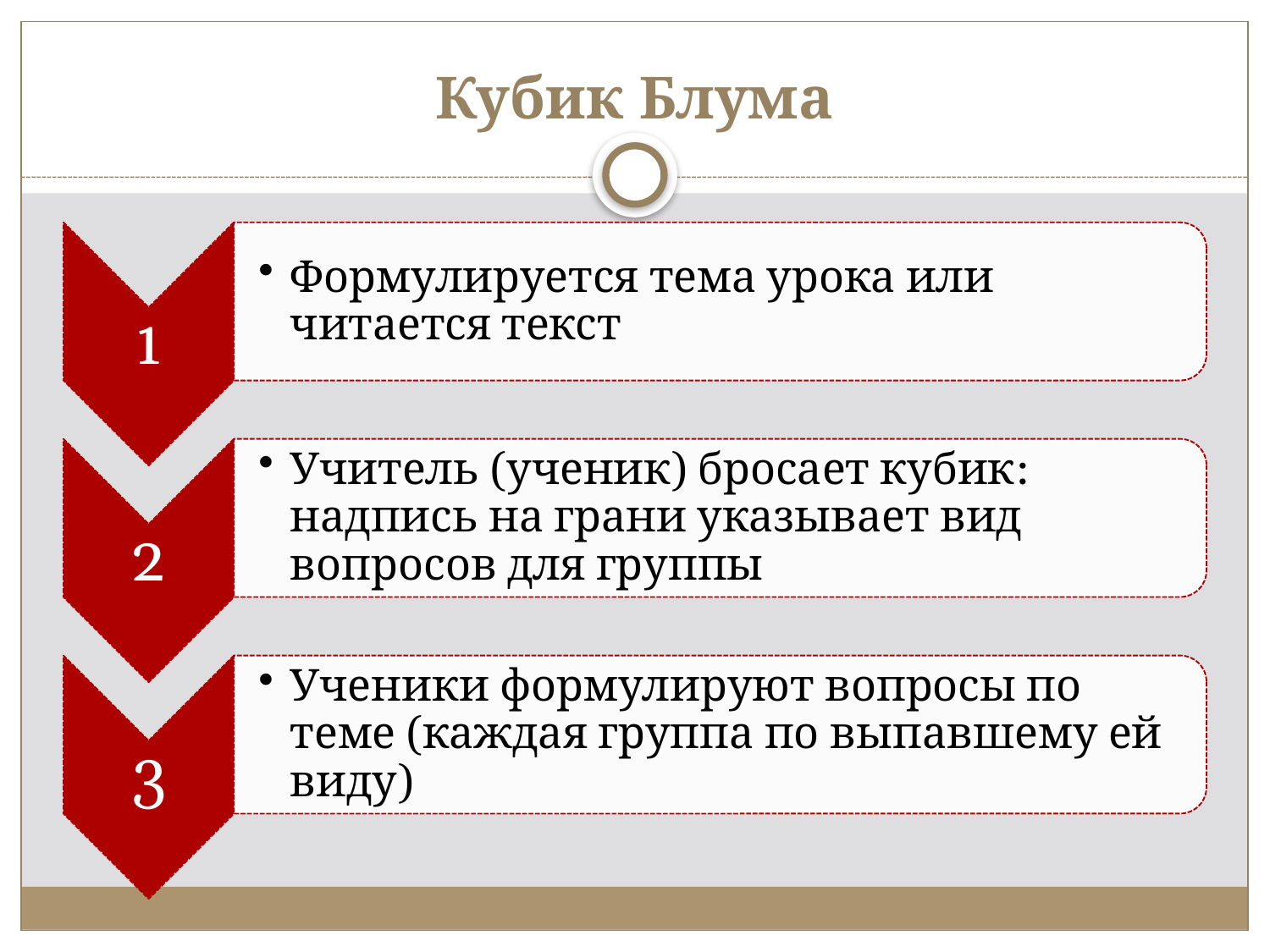

# Кубик Блума
1
Формулируется тема урока или читается текст
2
Учитель (ученик) бросает кубик: надпись на грани указывает вид вопросов для группы
3
Ученики формулируют вопросы по теме (каждая группа по выпавшему ей виду)